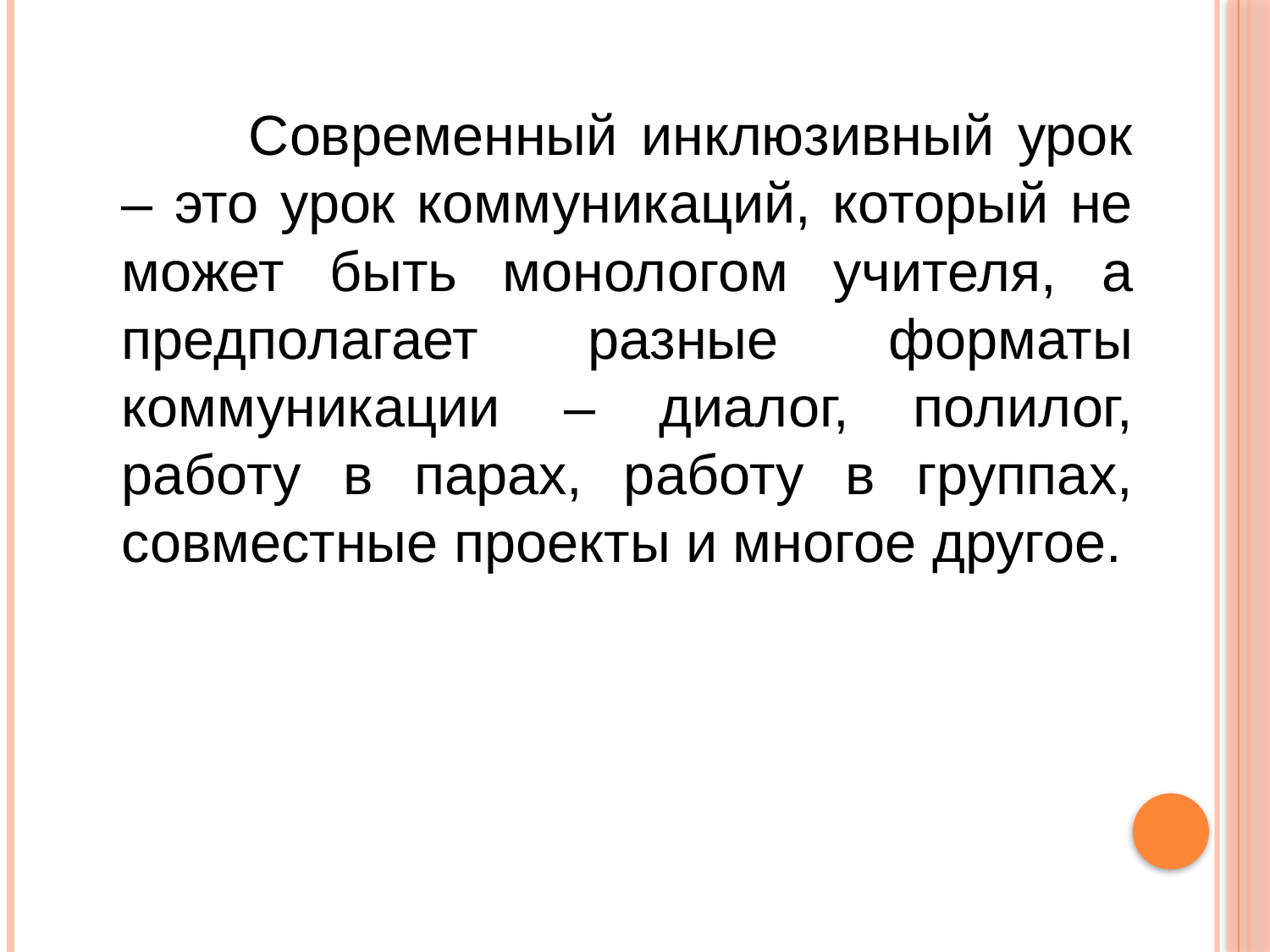

Современный инклюзивный урок – это урок коммуникаций, который не может быть монологом учителя, а предполагает разные форматы коммуникации – диалог, полилог, работу в парах, работу в группах, совместные проекты и многое другое.